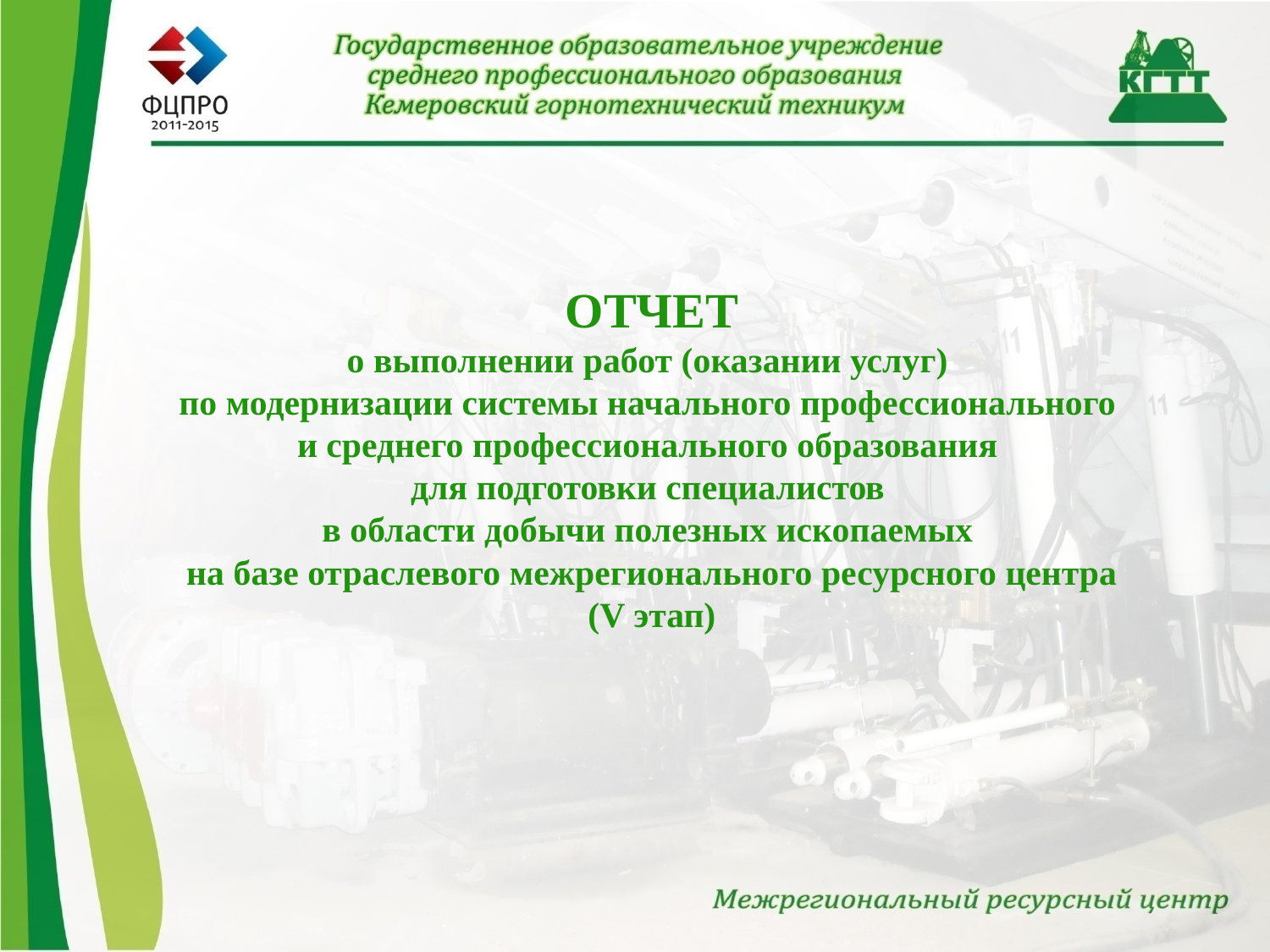

# ОТЧЕТ о выполнении работ (оказании услуг) по модернизации системы начального профессионального и среднего профессионального образования для подготовки специалистов в области добычи полезных ископаемых на базе отраслевого межрегионального ресурсного центра (V этап)